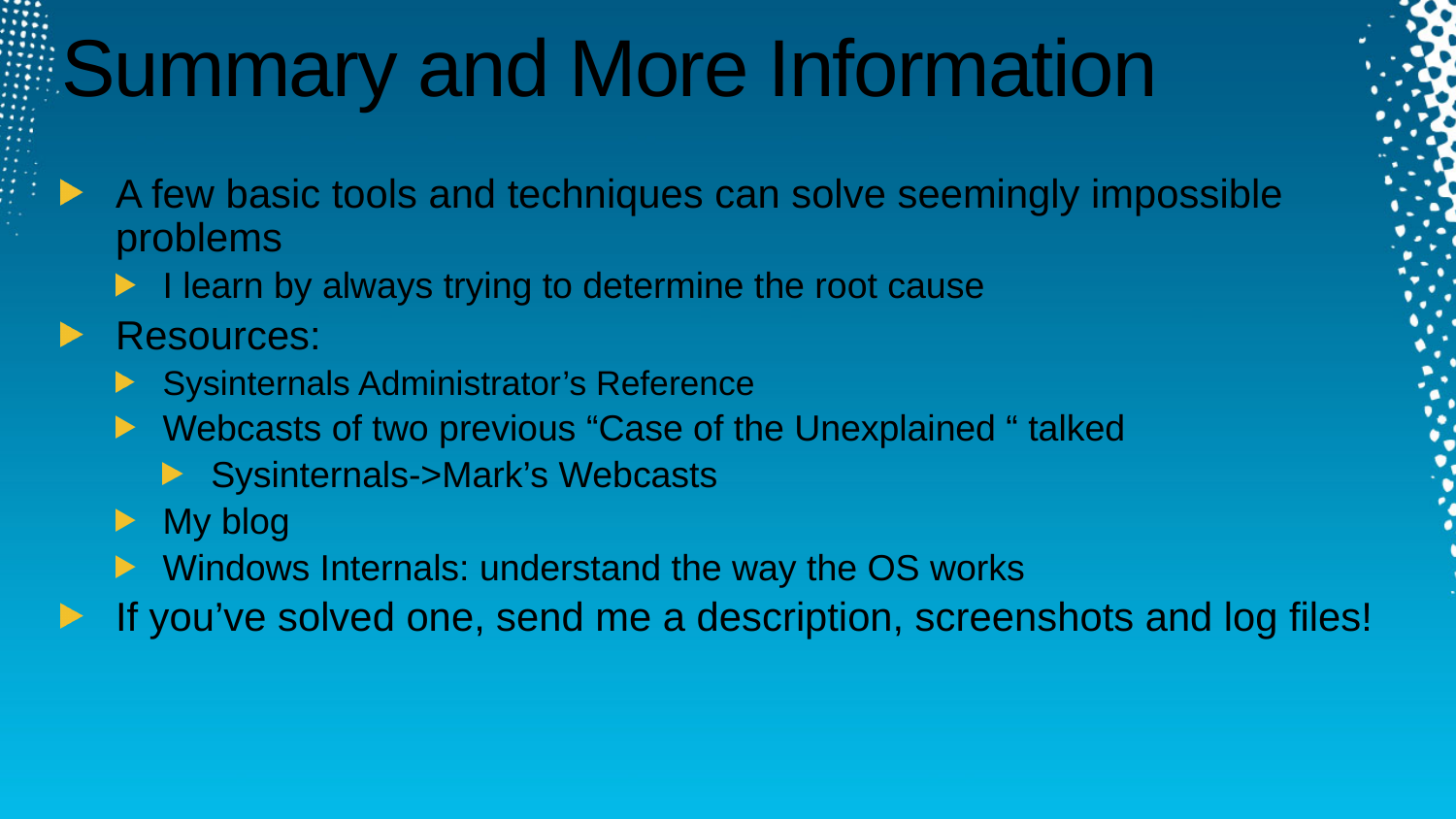

# Summary and More Information
A few basic tools and techniques can solve seemingly impossible problems
I learn by always trying to determine the root cause
Resources:
Sysinternals Administrator’s Reference
Webcasts of two previous “Case of the Unexplained “ talked
Sysinternals->Mark’s Webcasts
My blog
Windows Internals: understand the way the OS works
If you’ve solved one, send me a description, screenshots and log files!